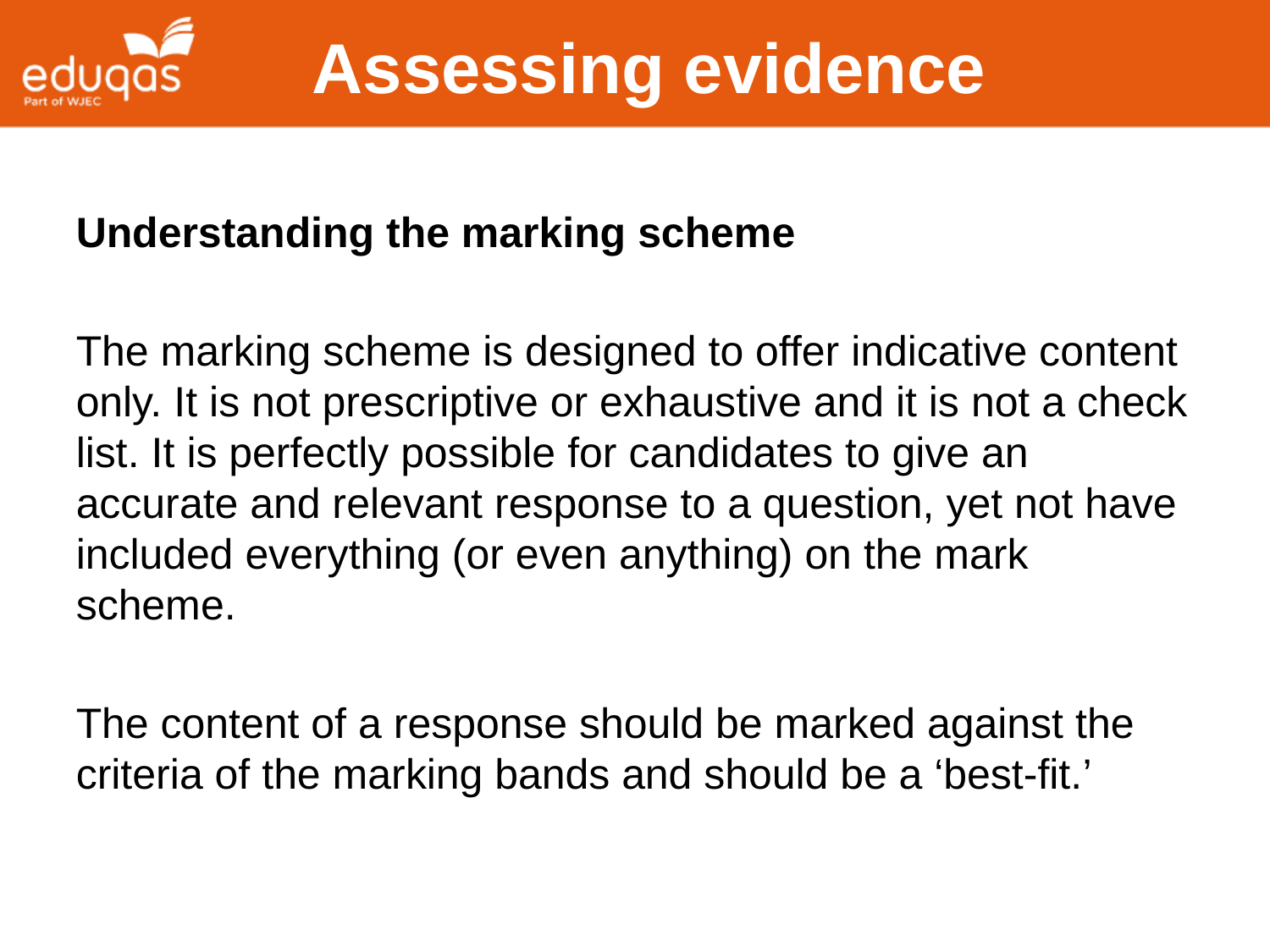

Assessing evidence
Understanding the marking scheme

The marking scheme is designed to offer indicative content only. It is not prescriptive or exhaustive and it is not a check list. It is perfectly possible for candidates to give an accurate and relevant response to a question, yet not have included everything (or even anything) on the mark scheme.

The content of a response should be marked against the criteria of the marking bands and should be a ‘best-fit.’